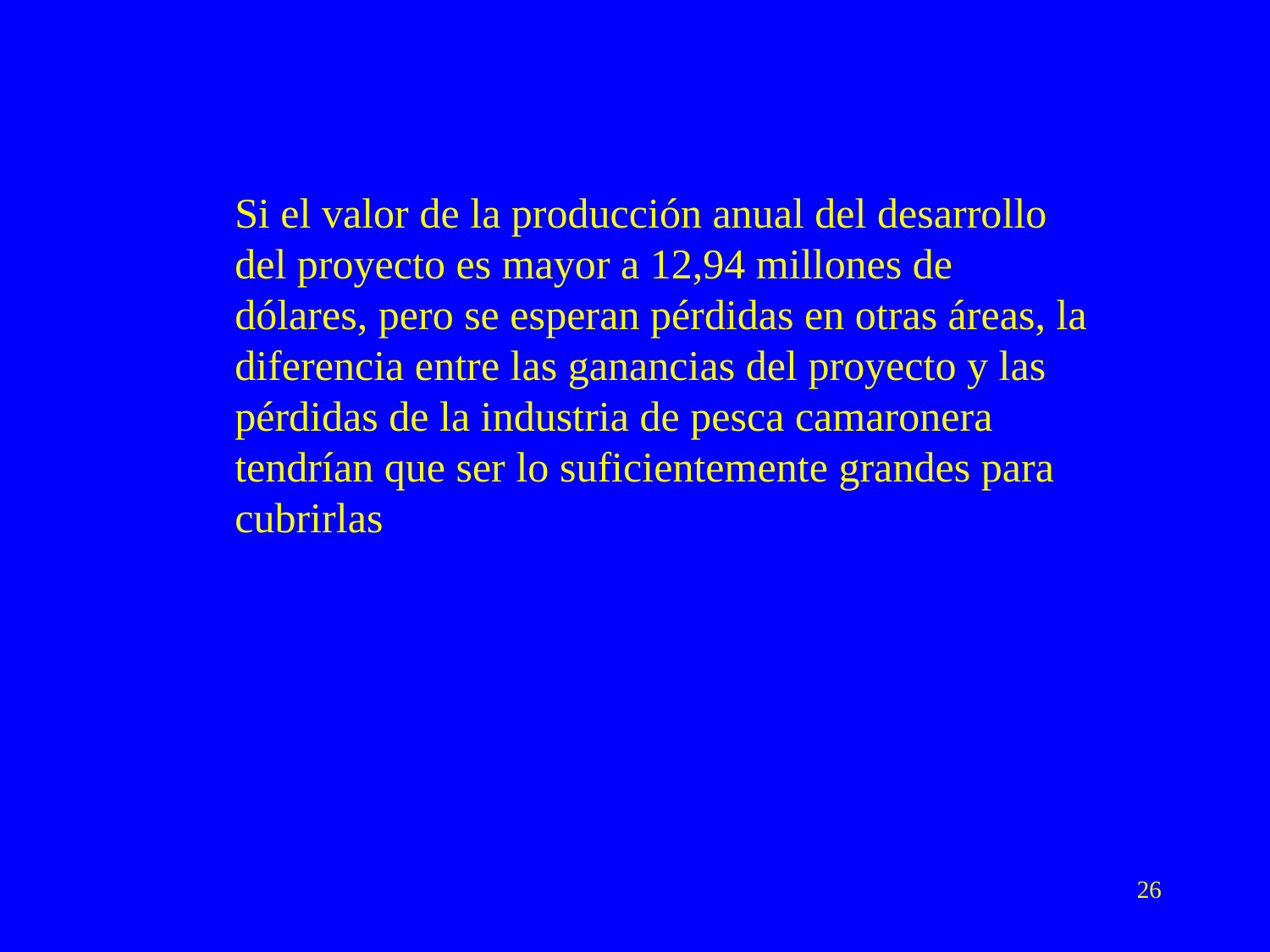

Si el valor de la producción anual del desarrollo del proyecto es mayor a 12,94 millones de dólares, pero se esperan pérdidas en otras áreas, la diferencia entre las ganancias del proyecto y las pérdidas de la industria de pesca camaronera tendrían que ser lo suficientemente grandes para cubrirlas

26